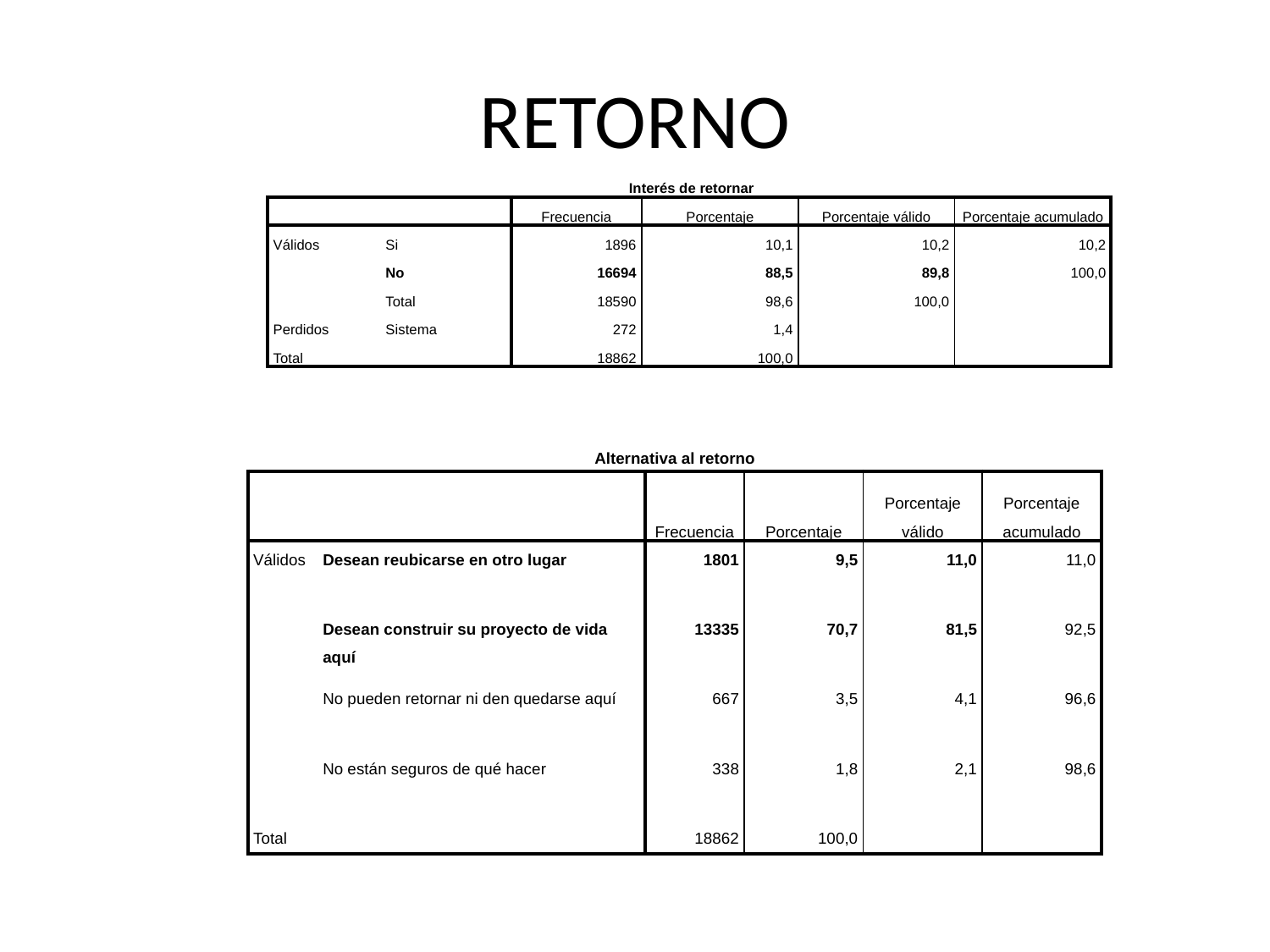

# RETORNO
| Interés de retornar |  |  |  |  |  |
| --- | --- | --- | --- | --- | --- |
|  |  | Frecuencia | Porcentaje | Porcentaje válido | Porcentaje acumulado |
| Válidos | Si | 1896 | 10,1 | 10,2 | 10,2 |
|  | No | 16694 | 88,5 | 89,8 | 100,0 |
|  | Total | 18590 | 98,6 | 100,0 |  |
| Perdidos | Sistema | 272 | 1,4 |  |  |
| Total |  | 18862 | 100,0 |  |  |
| Alternativa al retorno |  |  |  |  |  |
| --- | --- | --- | --- | --- | --- |
|  |  | Frecuencia | Porcentaje | Porcentaje válido | Porcentaje acumulado |
| Válidos | Desean reubicarse en otro lugar | 1801 | 9,5 | 11,0 | 11,0 |
|  | Desean construir su proyecto de vida aquí | 13335 | 70,7 | 81,5 | 92,5 |
|  | No pueden retornar ni den quedarse aquí | 667 | 3,5 | 4,1 | 96,6 |
|  | No están seguros de qué hacer | 338 | 1,8 | 2,1 | 98,6 |
| Total |  | 18862 | 100,0 |  |  |